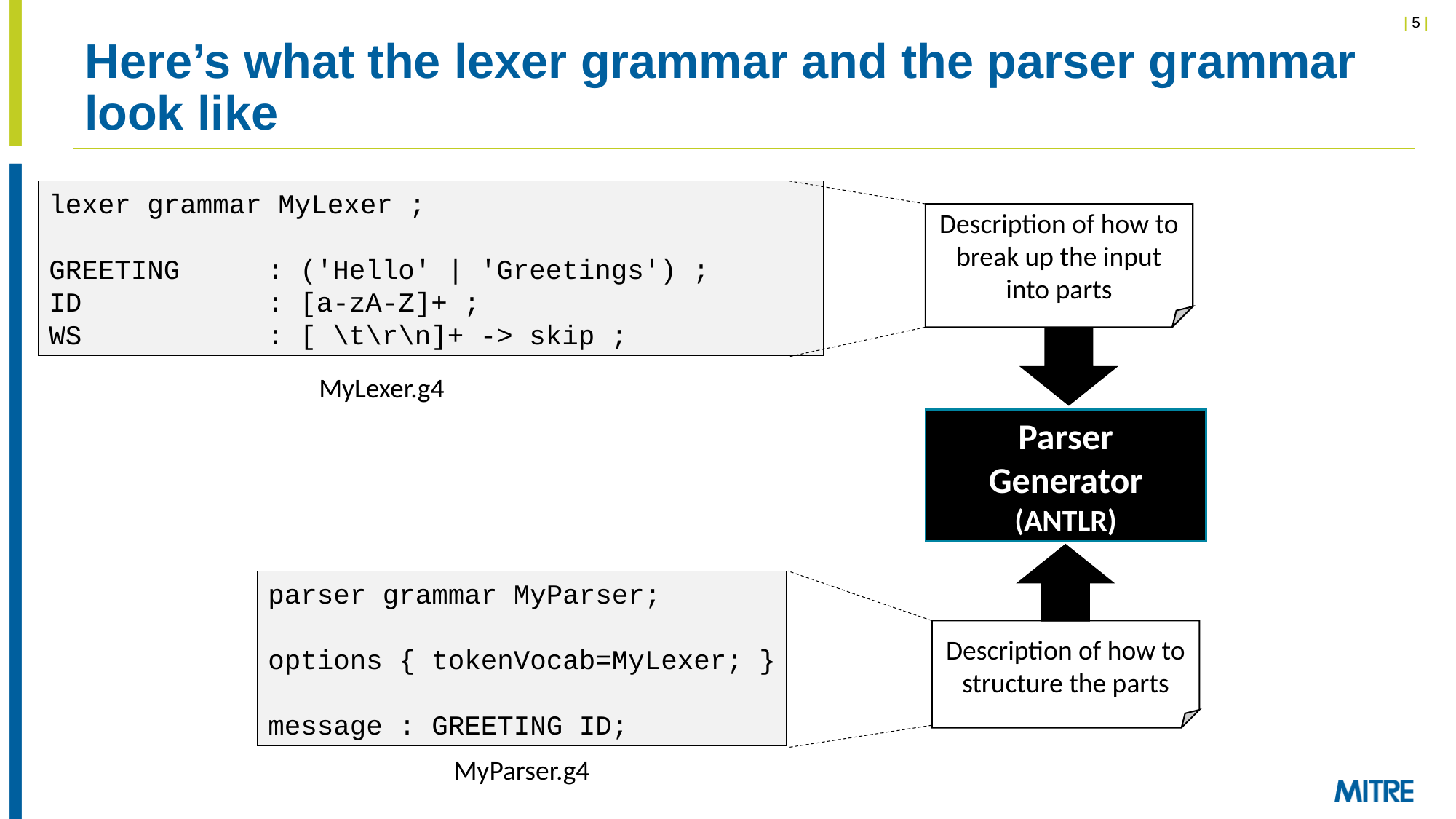

# Here’s what the lexer grammar and the parser grammar look like
lexer grammar MyLexer ;

GREETING	: ('Hello' | 'Greetings') ;
ID  		: [a-zA-Z]+ ;
WS  		: [ \t\r\n]+ -> skip ;
Description of how to break up the input into parts

MyLexer.g4
Parser
Generator
(ANTLR)

parser grammar MyParser;

options { tokenVocab=MyLexer; }

message : GREETING ID;
Description of how to structure the parts
MyParser.g4